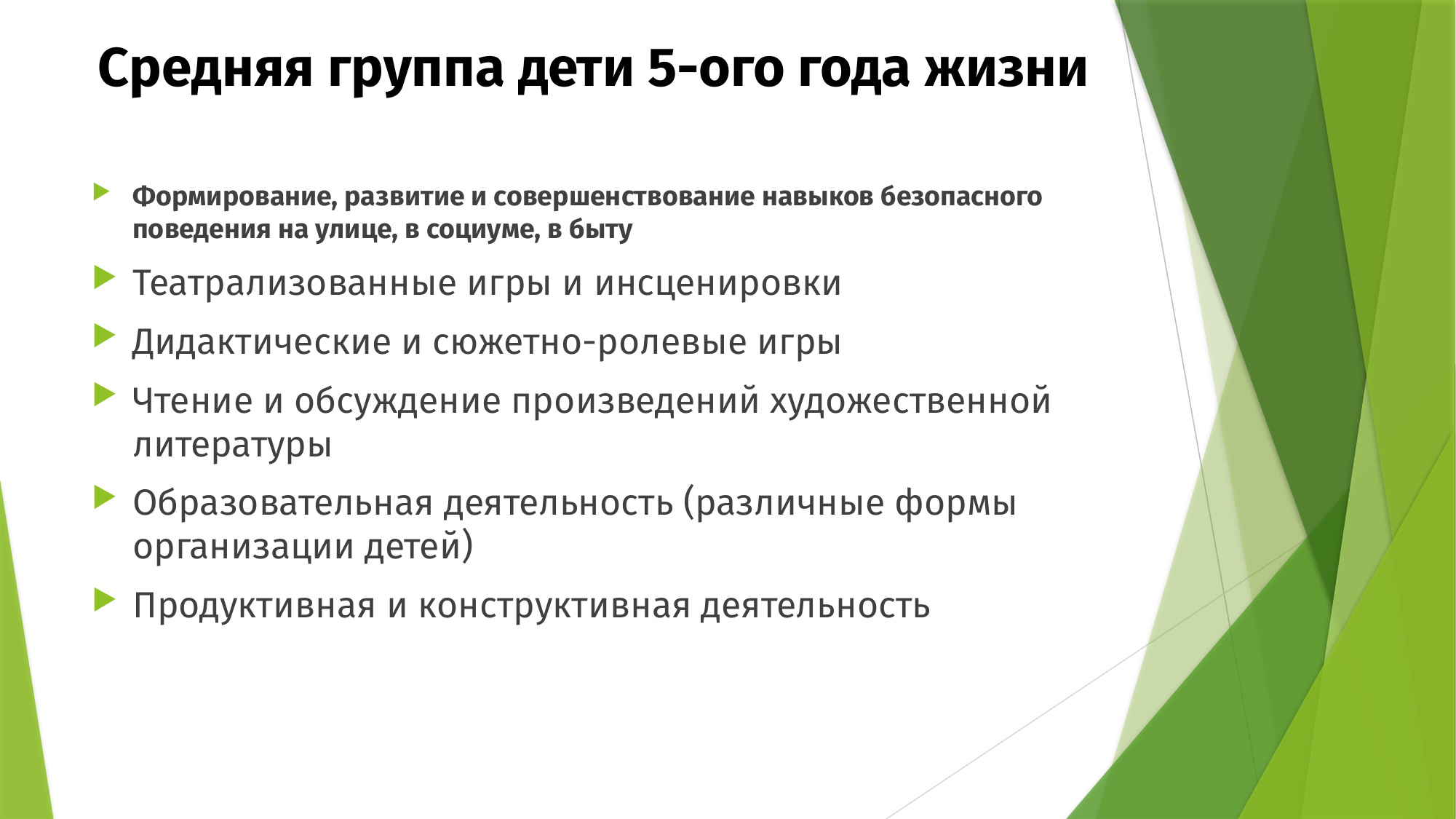

# Средняя группа дети 5-ого года жизни
Формирование, развитие и совершенствование навыков безопасного поведения на улице, в социуме, в быту
Театрализованные игры и инсценировки
Дидактические и сюжетно-ролевые игры
Чтение и обсуждение произведений художественной литературы
Образовательная деятельность (различные формы организации детей)
Продуктивная и конструктивная деятельность